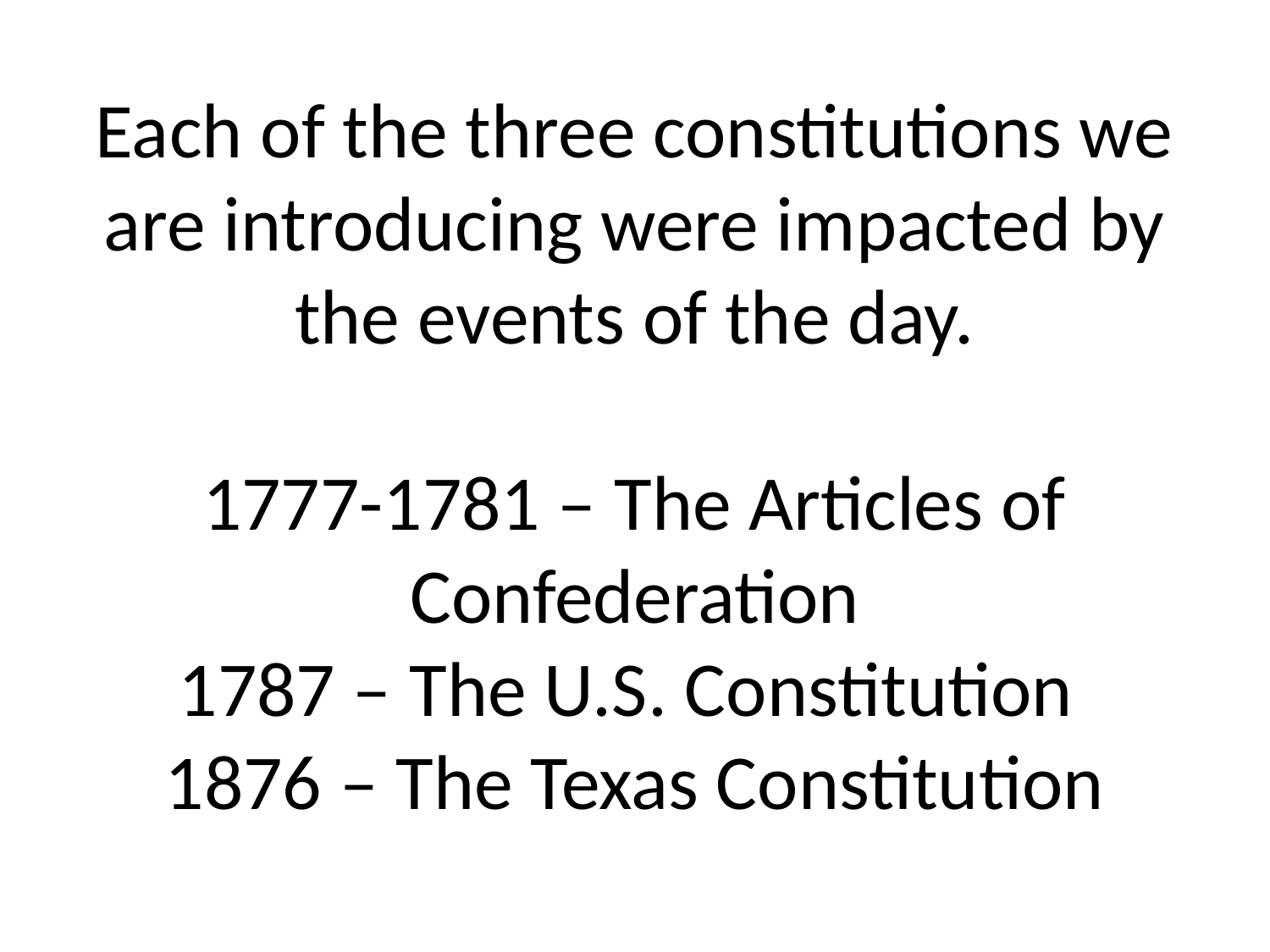

# Each of the three constitutions we are introducing were impacted by the events of the day. 1777-1781 – The Articles of Confederation 1787 – The U.S. Constitution 1876 – The Texas Constitution